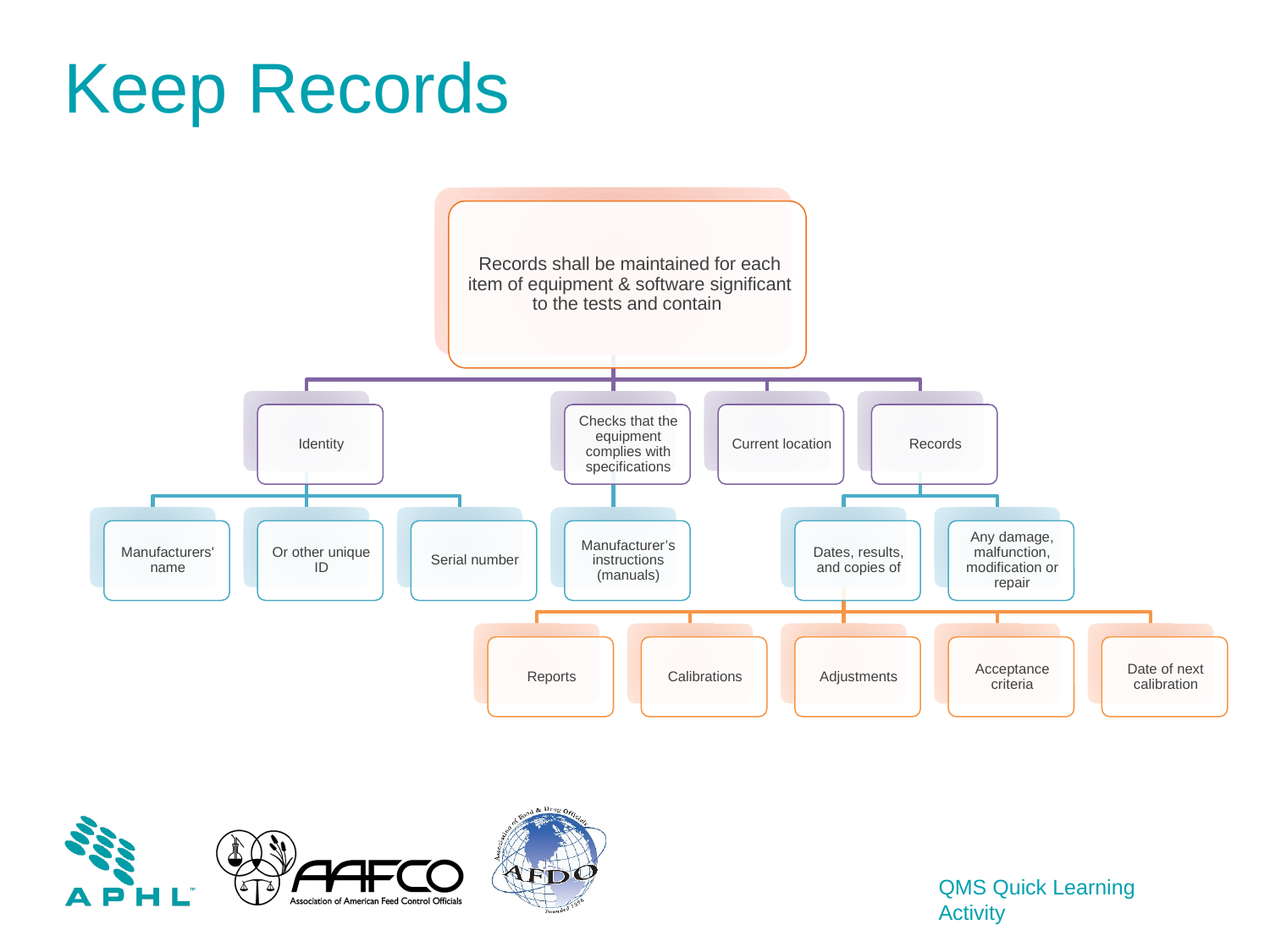

# Keep Records
Records shall be maintained for each item of equipment & software significant to the tests and contain
Identity
Manufacturers' name
Or other unique ID
Serial number
Checks that the equipment complies with specifications
Manufacturer’s instructions (manuals)
Current location
Records
Dates, results, and copies of
Reports
Calibrations
Adjustments
Acceptance criteria
Date of next calibration
Any damage, malfunction, modification or repair